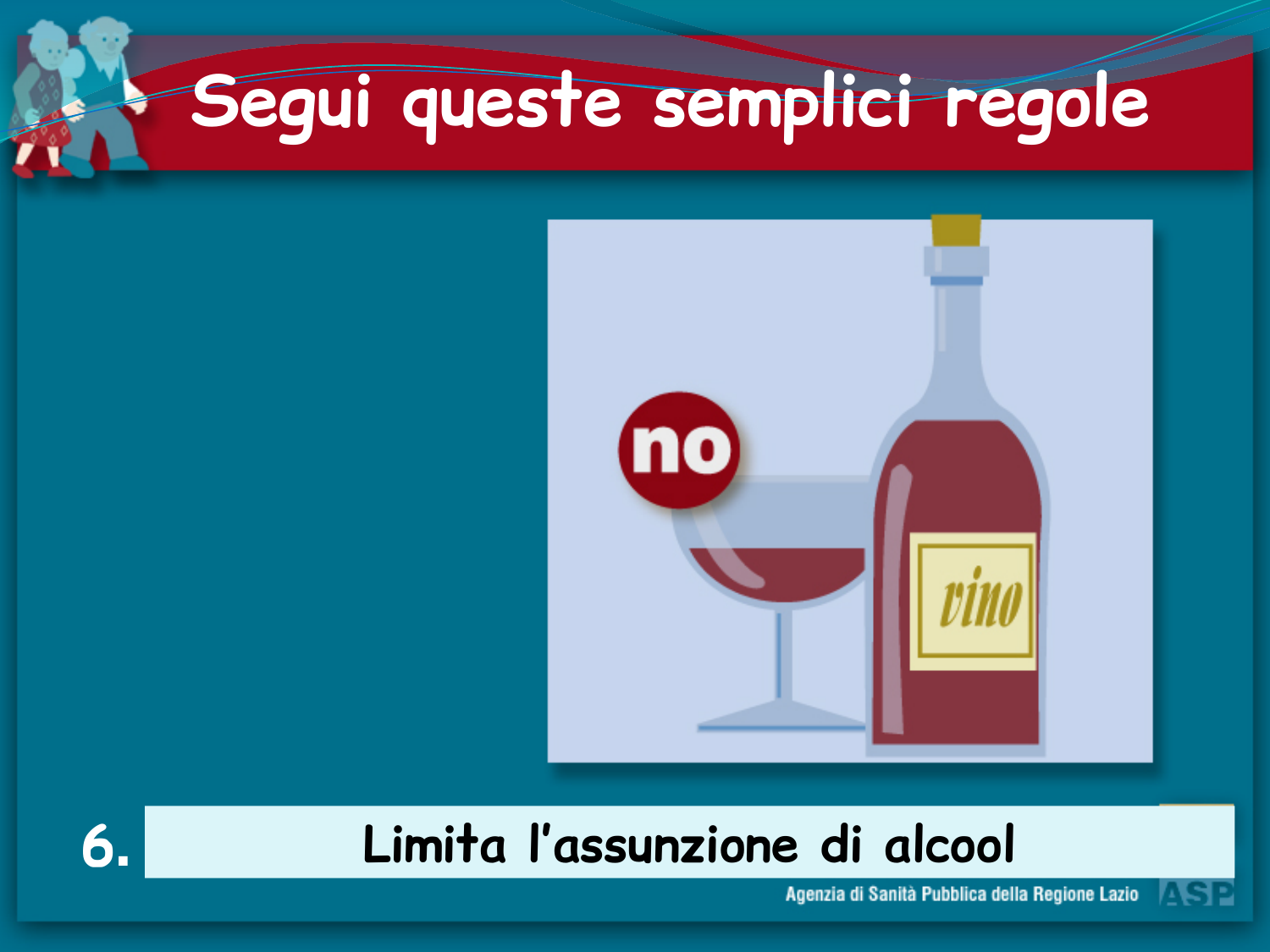

Segui queste semplici regole
6.
Limita l’assunzione di alcool